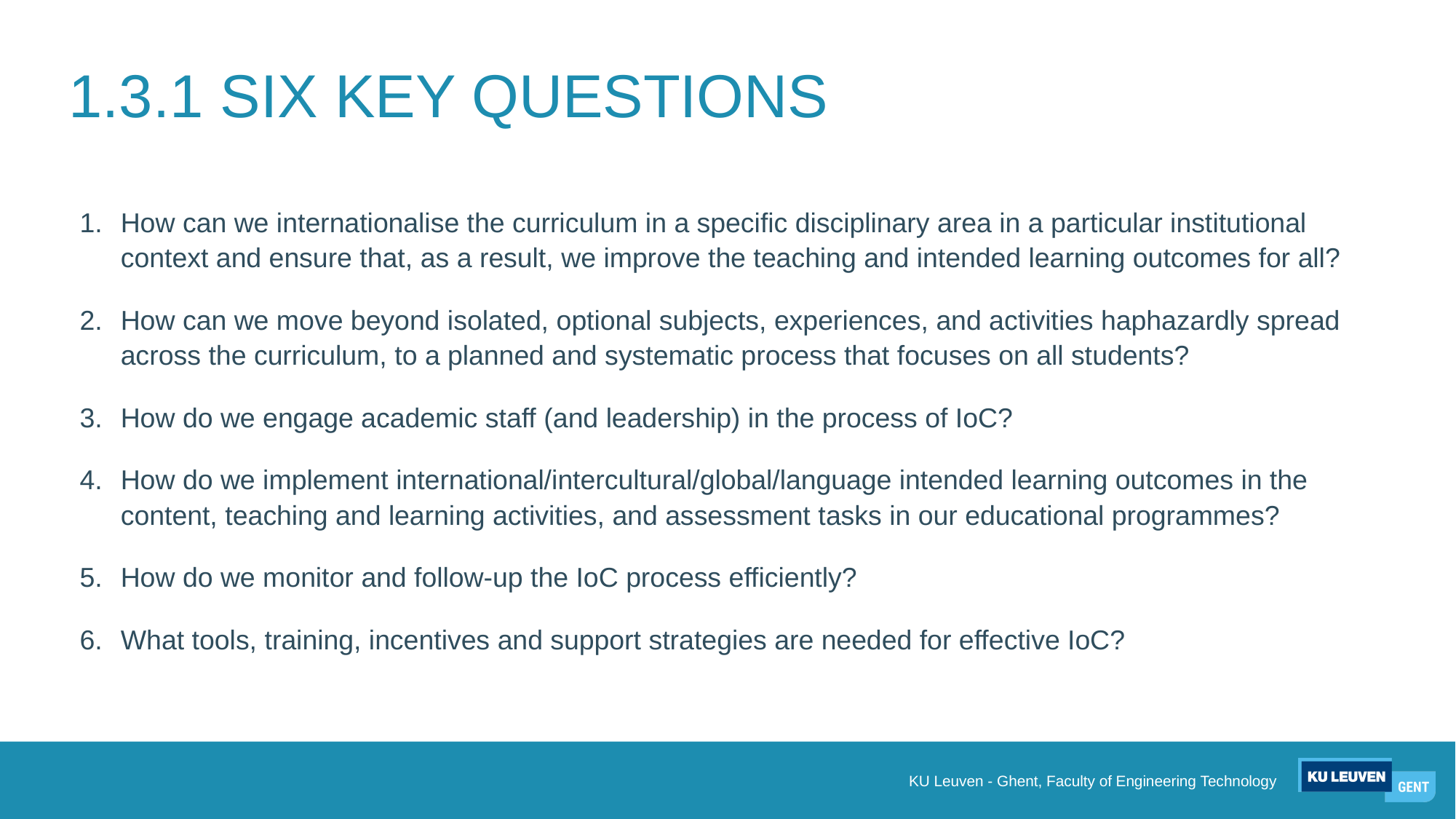

# 1.3.1 SIX KEY QUESTIONS
How can we internationalise the curriculum in a specific disciplinary area in a particular institutional context and ensure that, as a result, we improve the teaching and intended learning outcomes for all?
How can we move beyond isolated, optional subjects, experiences, and activities haphazardly spread across the curriculum, to a planned and systematic process that focuses on all students?
How do we engage academic staff (and leadership) in the process of IoC?
How do we implement international/intercultural/global/language intended learning outcomes in the content, teaching and learning activities, and assessment tasks in our educational programmes?
How do we monitor and follow-up the IoC process efficiently?
What tools, training, incentives and support strategies are needed for effective IoC?

KU Leuven - Ghent, Faculty of Engineering Technology